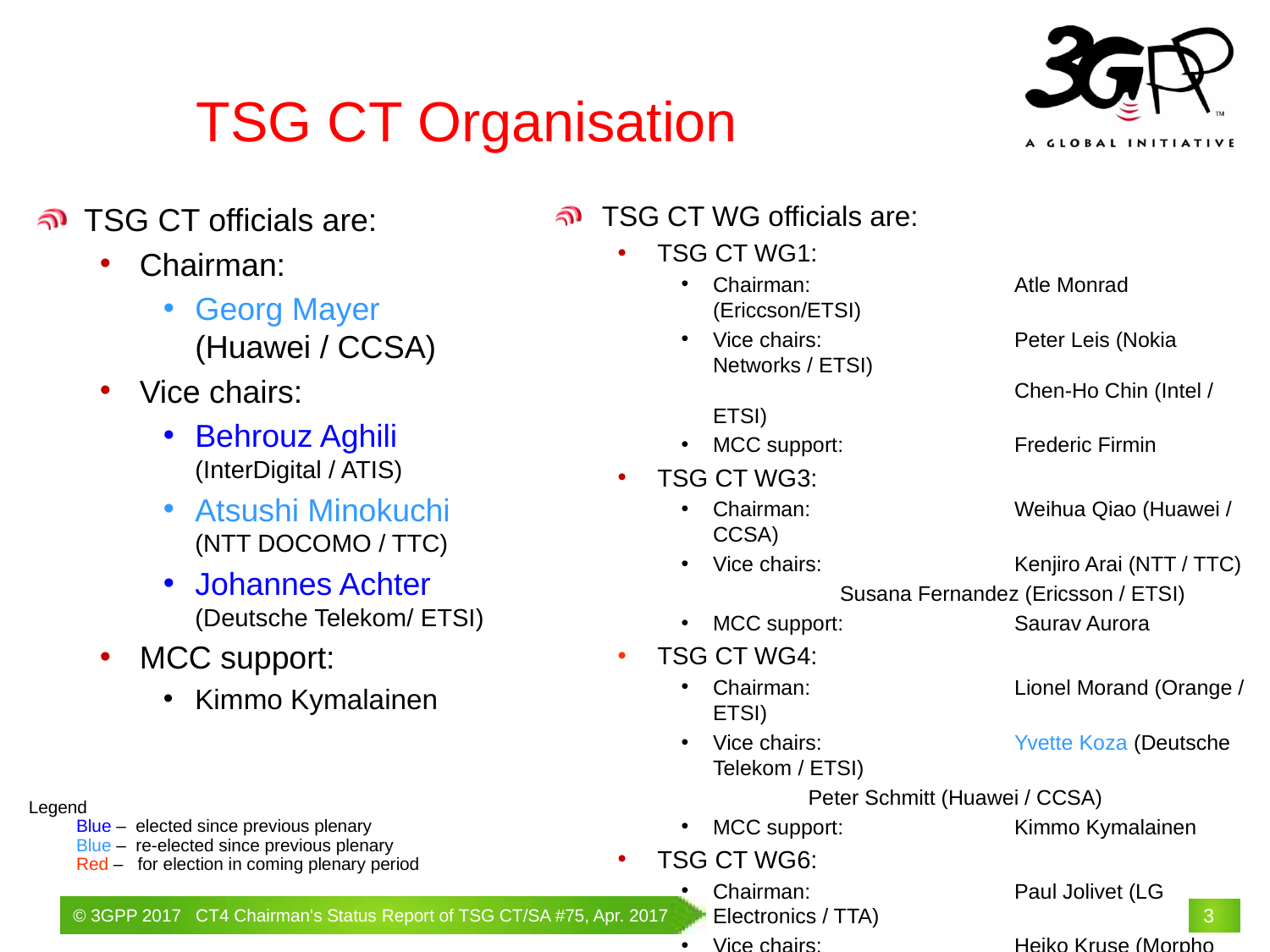

TSG CT Organisation
TSG CT WG officials are:
TSG CT WG1:
Chairman: 	Atle Monrad (Ericcson/ETSI)
Vice chairs:	Peter Leis (Nokia Networks / ETSI)
                 	Chen-Ho Chin (Intel / ETSI)
MCC support: 	Frederic Firmin
TSG CT WG3:
Chairman: 	Weihua Qiao (Huawei / CCSA)
Vice chairs: 	Kenjiro Arai (NTT / TTC)
	                   	Susana Fernandez (Ericsson / ETSI)
MCC support: 	Saurav Aurora
TSG CT WG4:
Chairman: 	Lionel Morand (Orange / ETSI)
Vice chairs: 	Yvette Koza (Deutsche Telekom / ETSI)
	Peter Schmitt (Huawei / CCSA)
MCC support: 	Kimmo Kymalainen
TSG CT WG6:
Chairman: 	Paul Jolivet (LG Electronics / TTA)
Vice chairs: 	Heiko Kruse (Morpho Cards GmbH / ETSI)
             	Michele Berionne (Qualcomm Inc. / ATIS)
MCC support: 	 Hakim Mkinsi
TSG CT officials are:
Chairman:
Georg Mayer
(Huawei / CCSA)
Vice chairs:
Behrouz Aghili
(InterDigital / ATIS)
Atsushi Minokuchi
(NTT DOCOMO / TTC)
Johannes Achter
(Deutsche Telekom/ ETSI)
MCC support:
Kimmo Kymalainen
Legend
Blue –  elected since previous plenary
	Blue –  re-elected since previous plenary
Red –   for election in coming plenary period